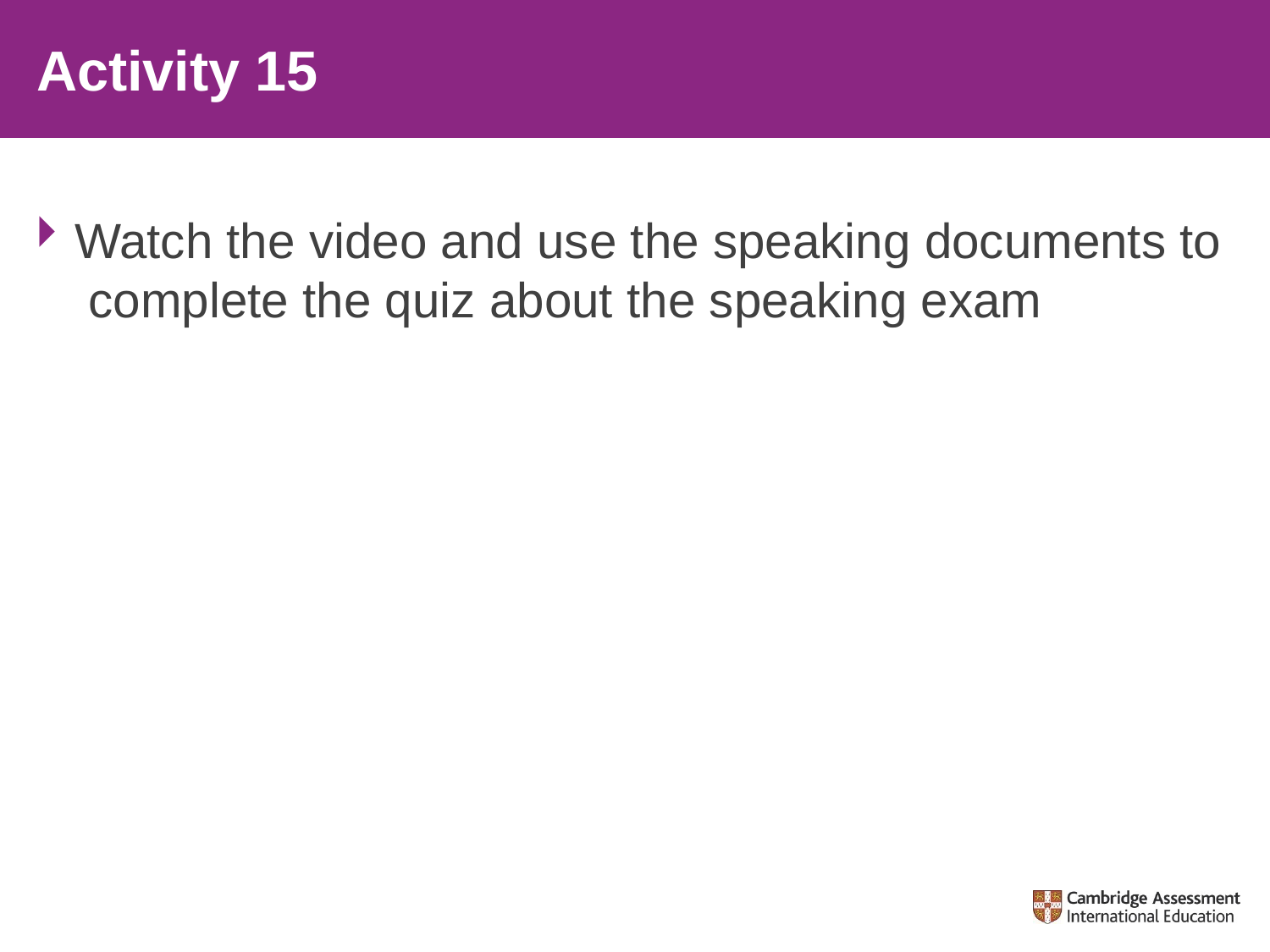

# Activity 15
Watch the video and use the speaking documents to  complete the quiz about the speaking exam